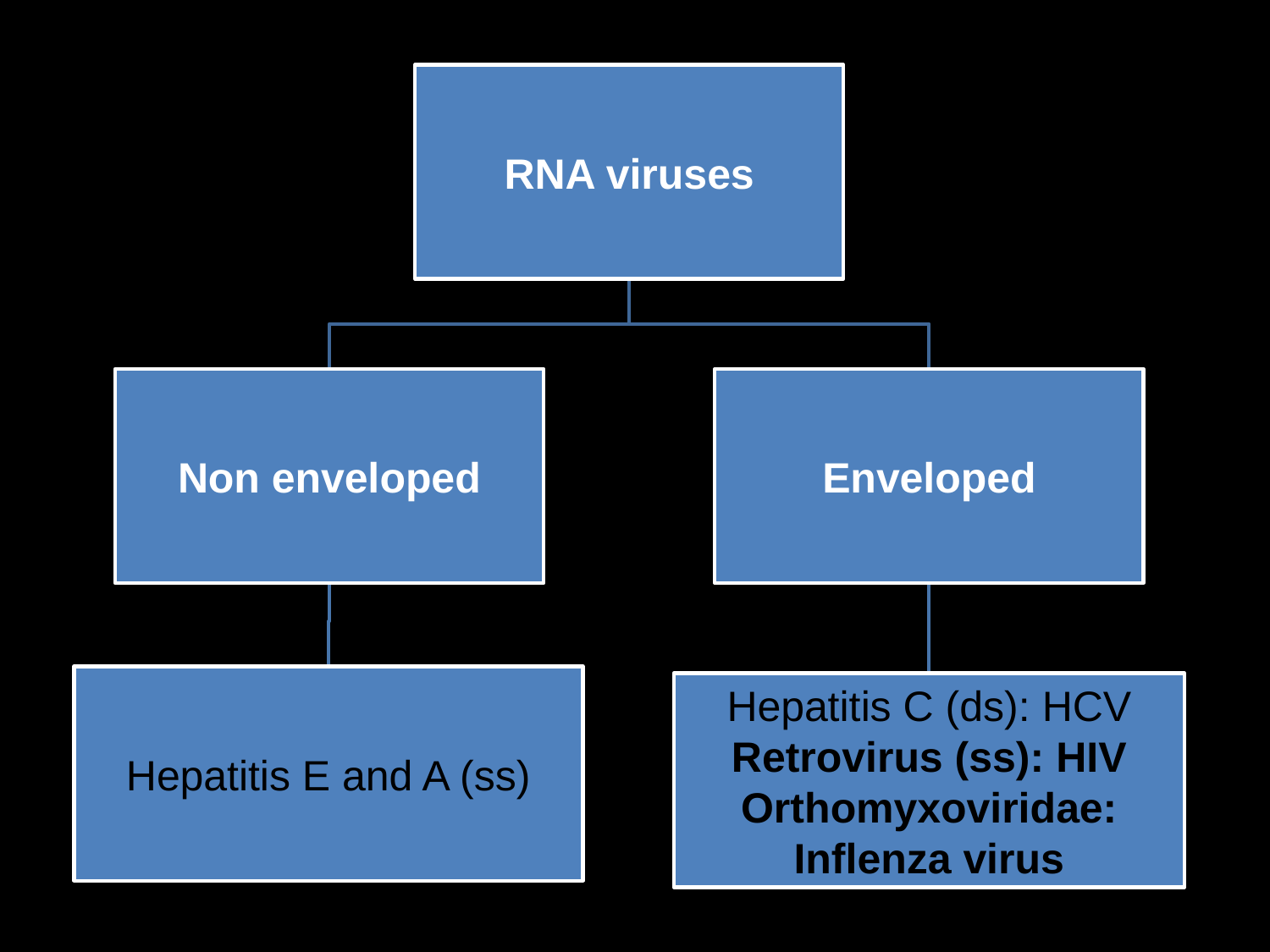

RNA viruses
Non enveloped

Hepatitis E and A (ss)

Enveloped
Hepatitis C (ds): HCV
Retrovirus (ss): HIV
Orthomyxoviridae: Inflenza virus